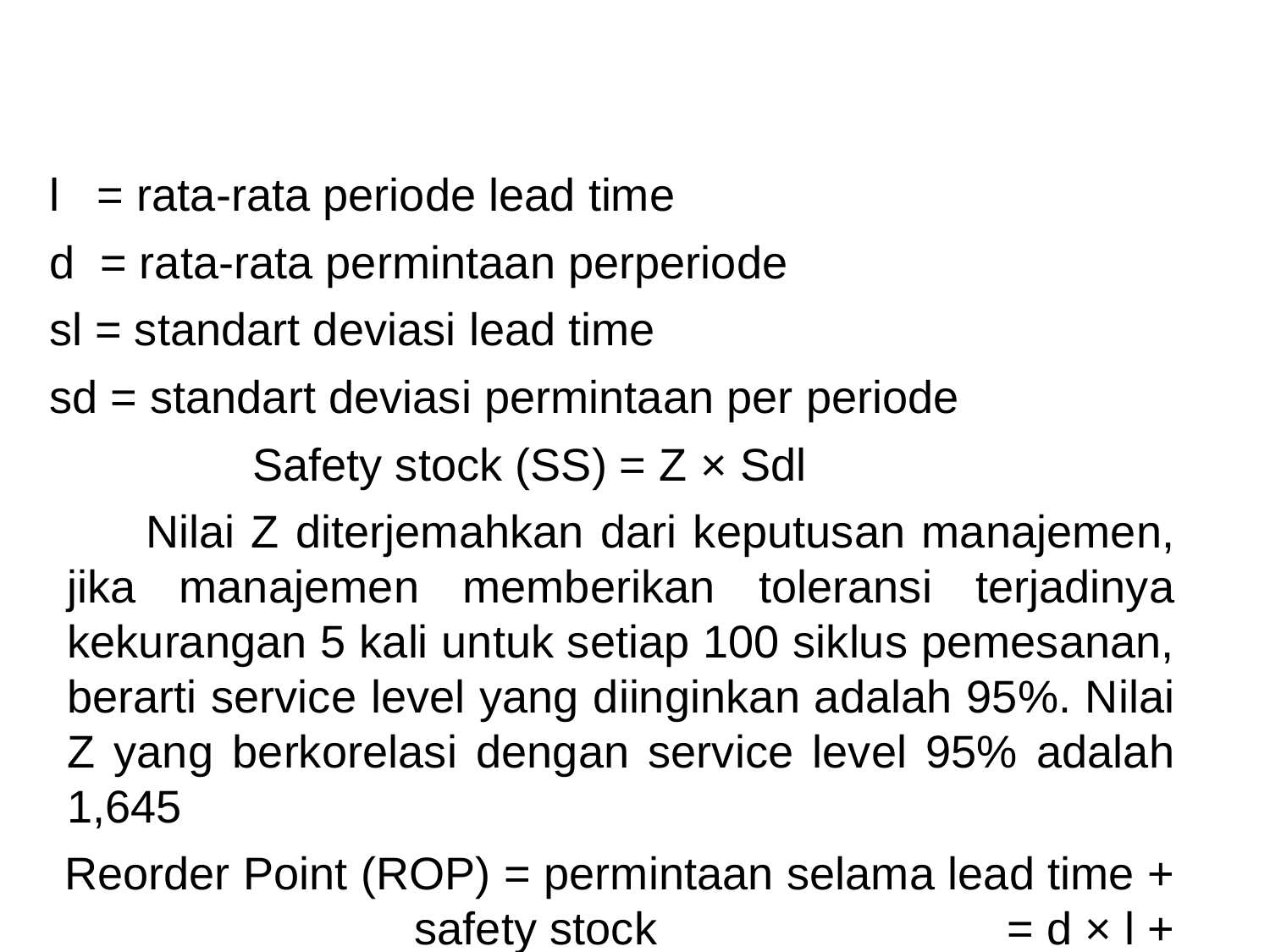

l   = rata-rata periode lead time
d  = rata-rata permintaan perperiode
sl = standart deviasi lead time
sd = standart deviasi permintaan per periode
                Safety stock (SS) = Z × Sdl
     Nilai Z diterjemahkan dari keputusan manajemen, jika manajemen memberikan toleransi terjadinya kekurangan 5 kali untuk setiap 100 siklus pemesanan, berarti service level yang diinginkan adalah 95%. Nilai Z yang berkorelasi dengan service level 95% adalah 1,645
Reorder Point (ROP) = permintaan selama lead time + safety stock                           = d × l + SS